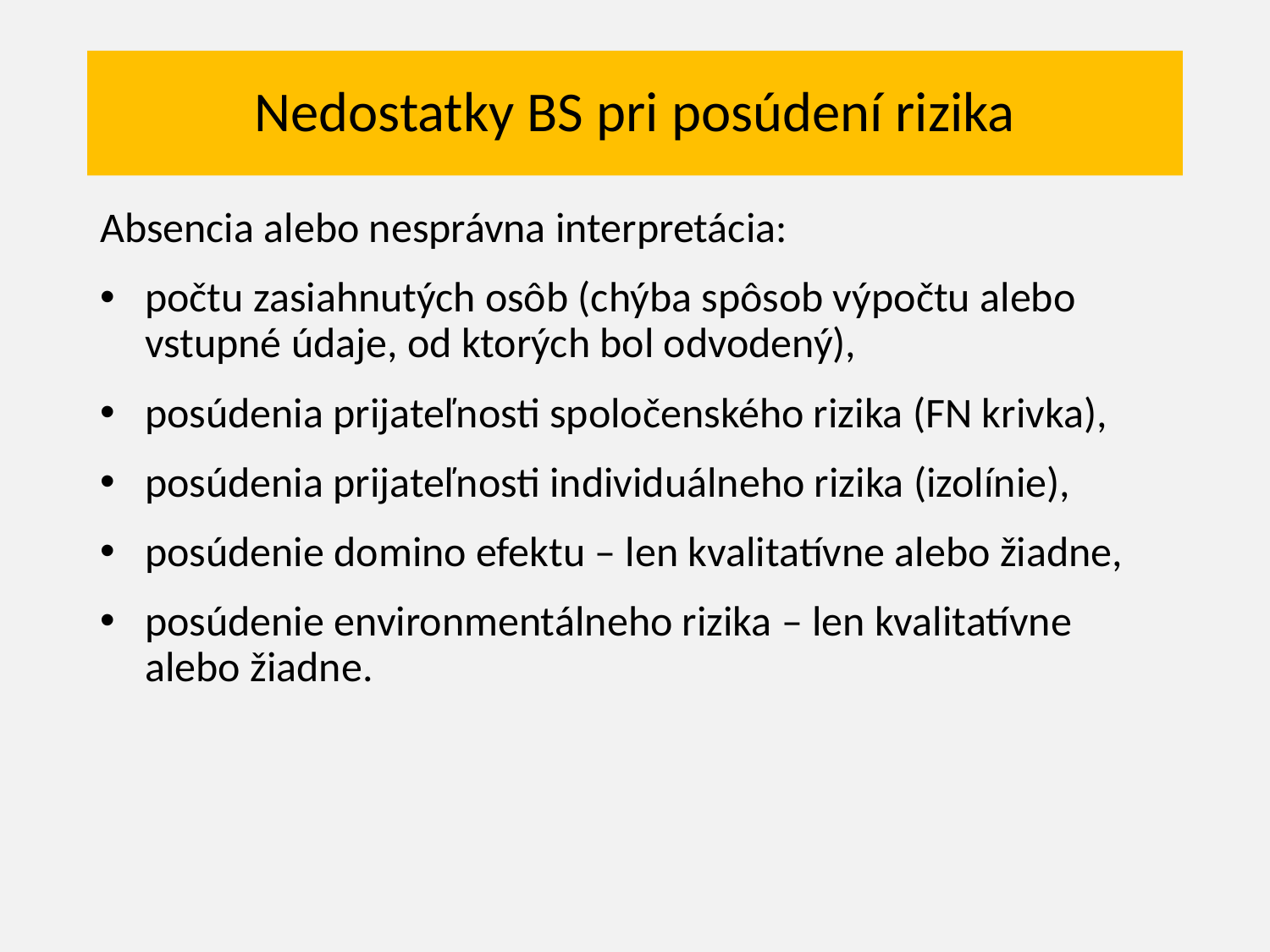

# Nedostatky BS pri posúdení rizika
Absencia alebo nesprávna interpretácia:
počtu zasiahnutých osôb (chýba spôsob výpočtu alebo vstupné údaje, od ktorých bol odvodený),
posúdenia prijateľnosti spoločenského rizika (FN krivka),
posúdenia prijateľnosti individuálneho rizika (izolínie),
posúdenie domino efektu – len kvalitatívne alebo žiadne,
posúdenie environmentálneho rizika – len kvalitatívne alebo žiadne.